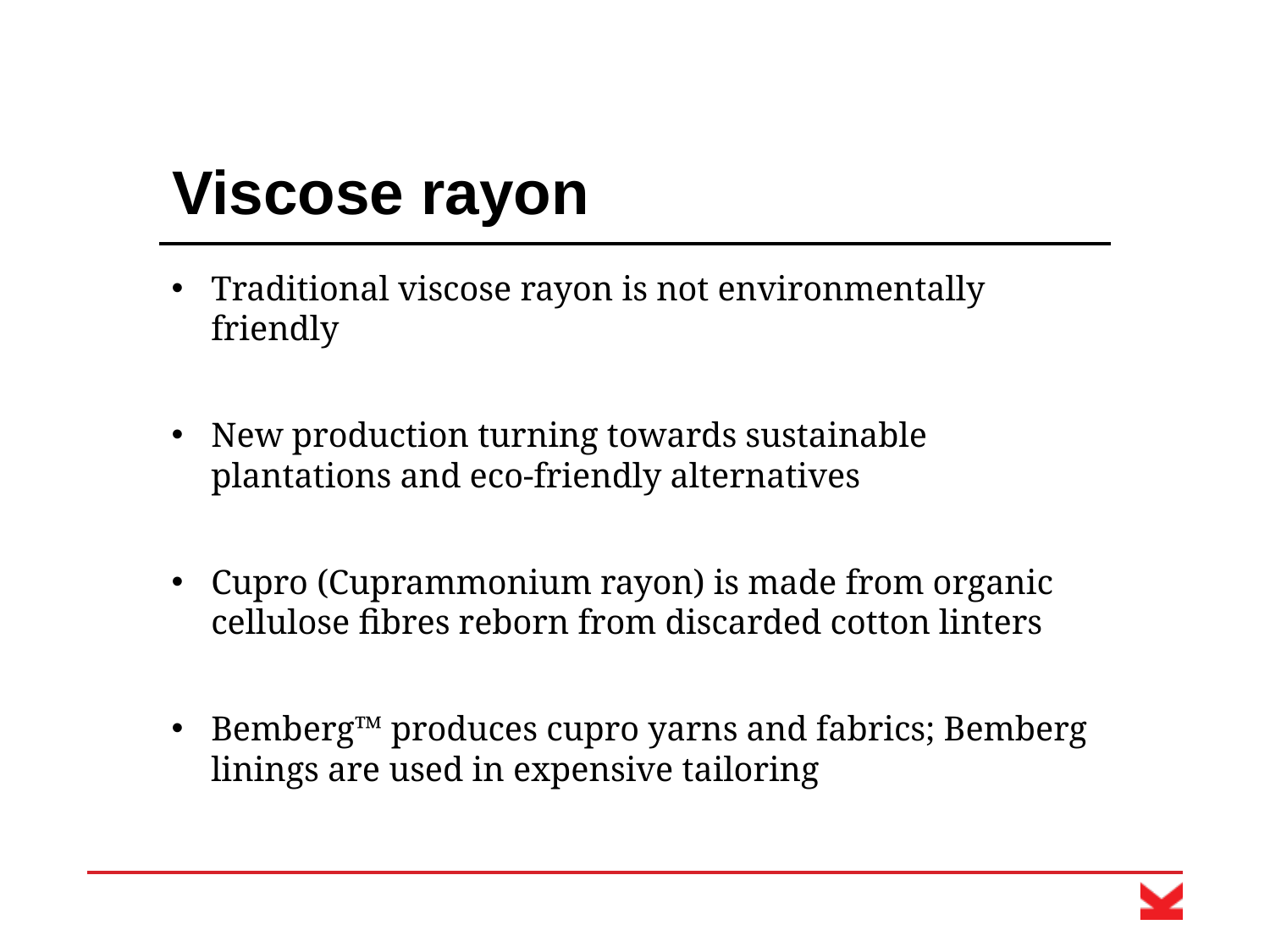

# Viscose rayon
Traditional viscose rayon is not environmentally friendly

New production turning towards sustainable plantations and eco-friendly alternatives

Cupro (Cuprammonium rayon) is made from organic cellulose fibres reborn from discarded cotton linters

Bemberg™ produces cupro yarns and fabrics; Bemberg linings are used in expensive tailoring